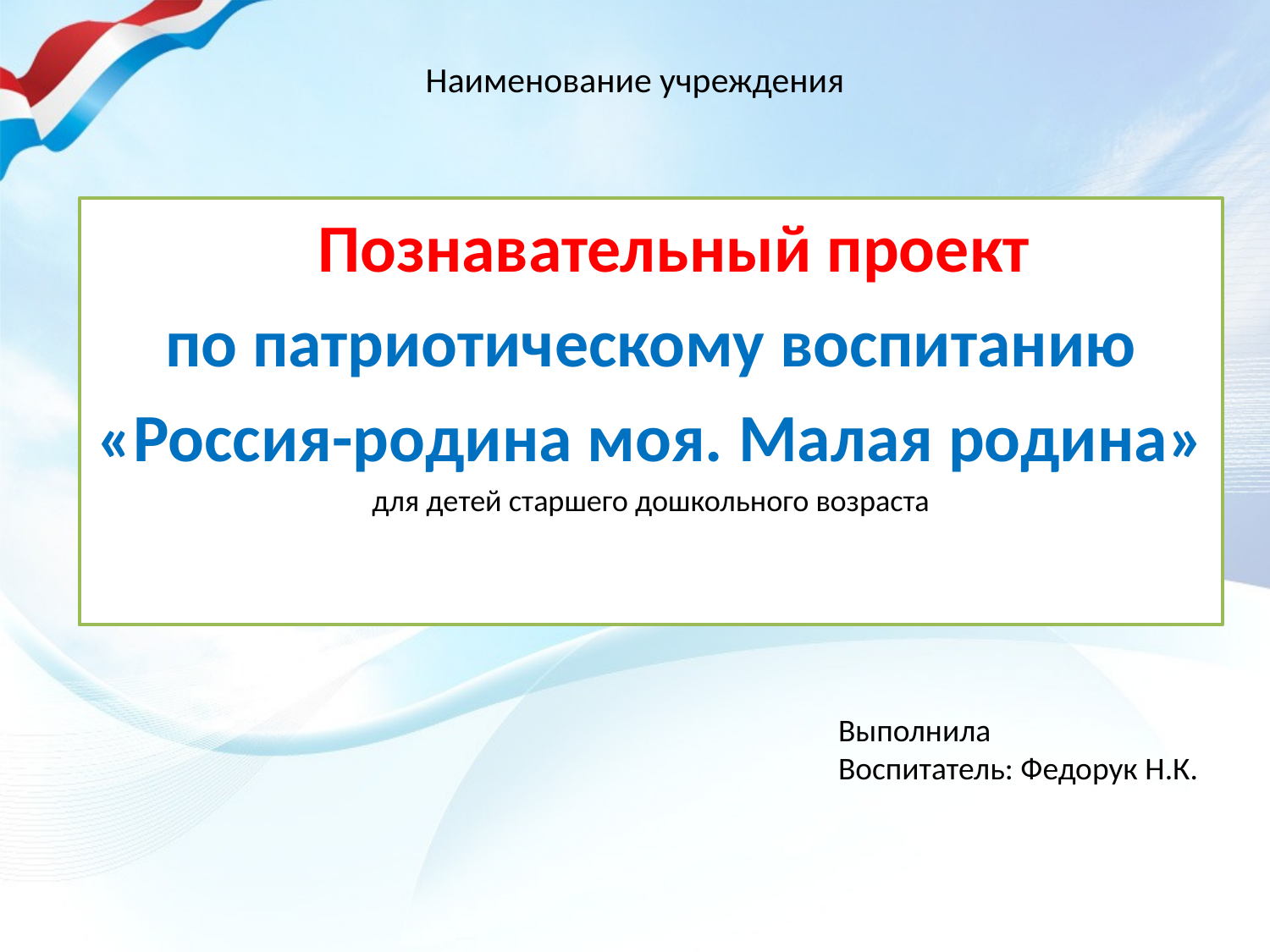

# Наименование учреждения
   Познавательный проект
по патриотическому воспитанию
«Россия-родина моя. Малая родина»
для детей старшего дошкольного возраста

Выполнила
Воспитатель: Федорук Н.К.